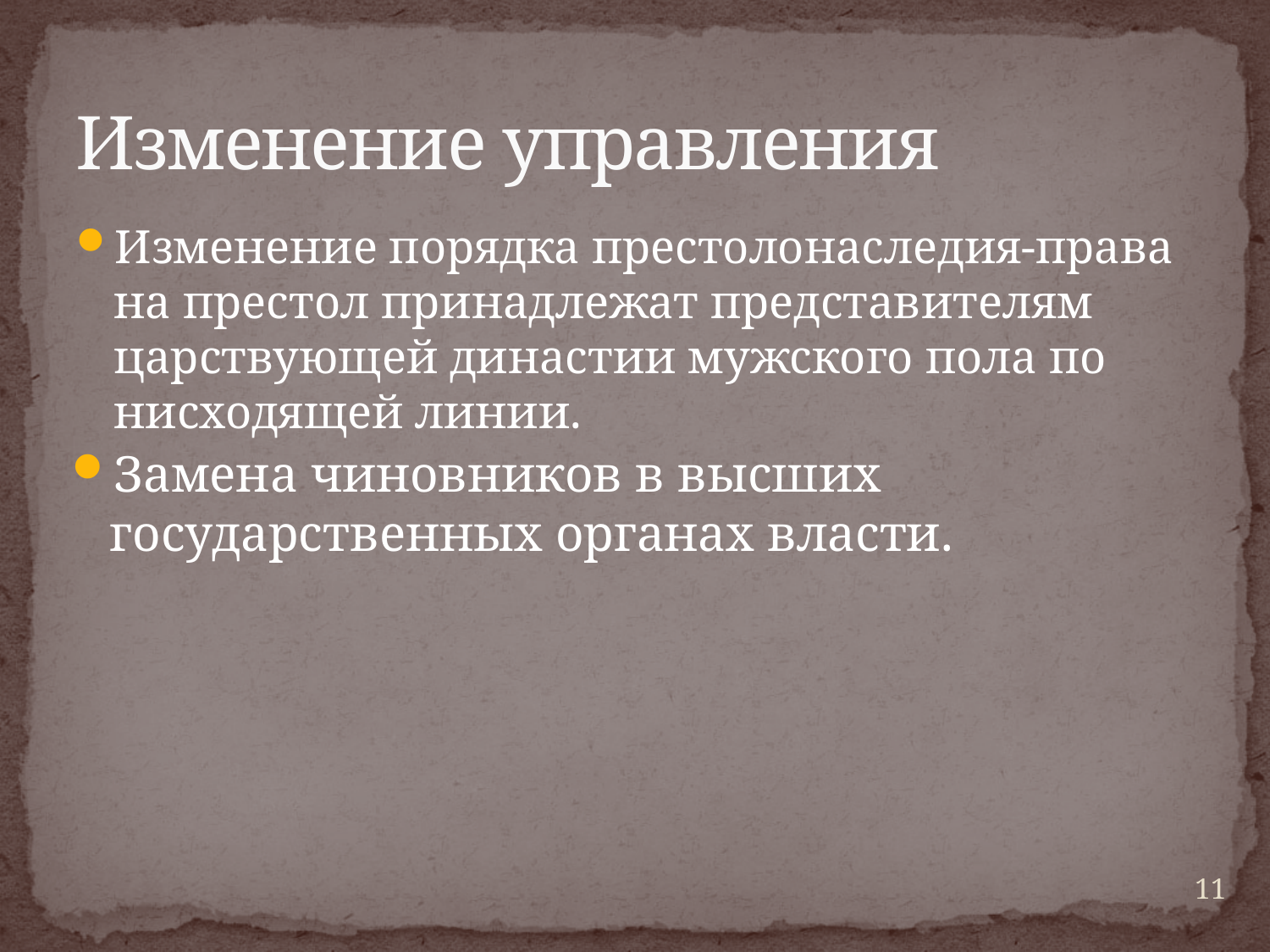

# Изменение управления
Изменение порядка престолонаследия-права на престол принадлежат представителям царствующей династии мужского пола по нисходящей линии.

Замена чиновников в высших государственных органах власти.

11